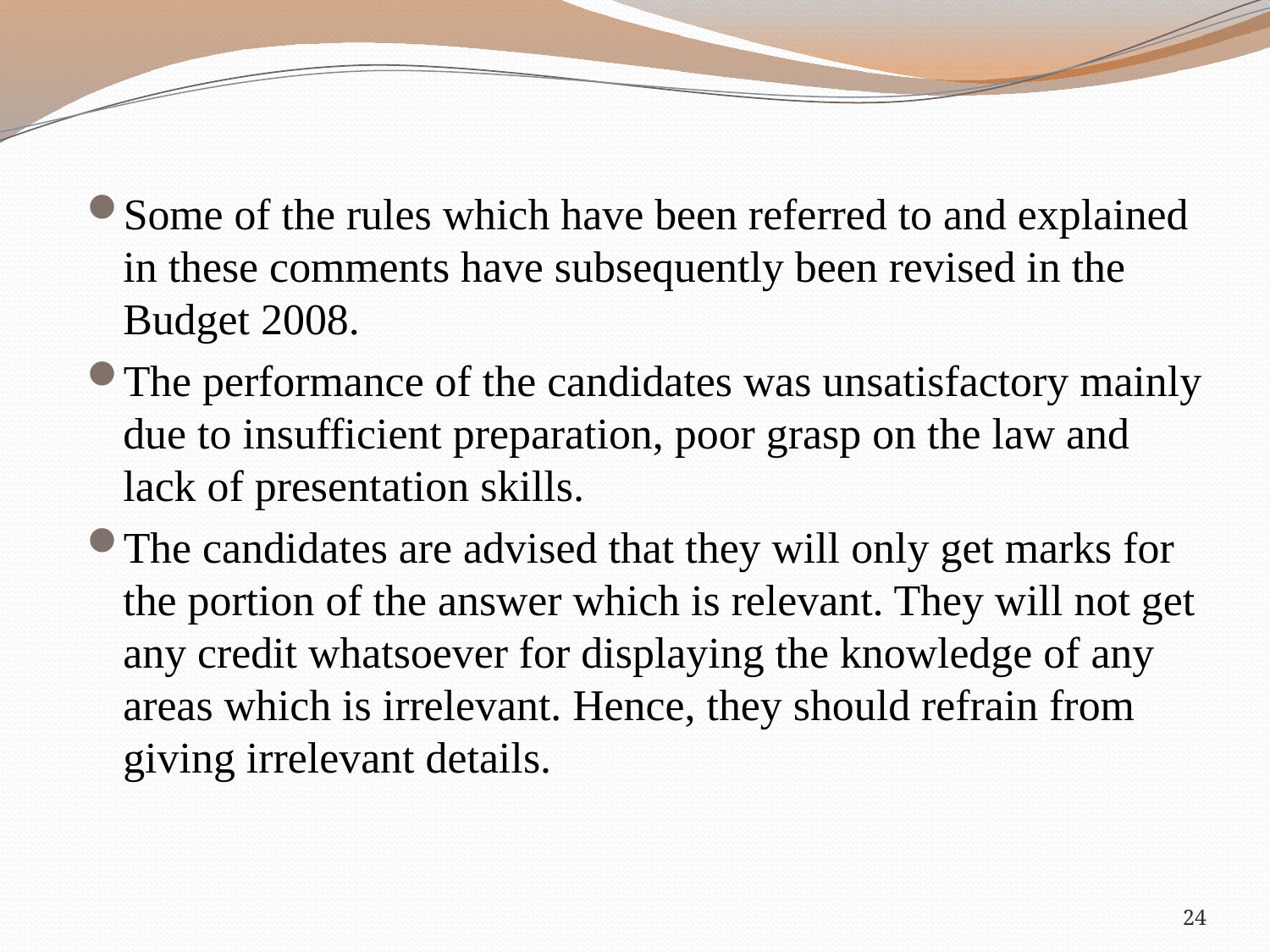

Some of the rules which have been referred to and explained in these comments have subsequently been revised in the Budget 2008.
The performance of the candidates was unsatisfactory mainly due to insufficient preparation, poor grasp on the law and lack of presentation skills.
The candidates are advised that they will only get marks for the portion of the answer which is relevant. They will not get any credit whatsoever for displaying the knowledge of any areas which is irrelevant. Hence, they should refrain from giving irrelevant details.

24